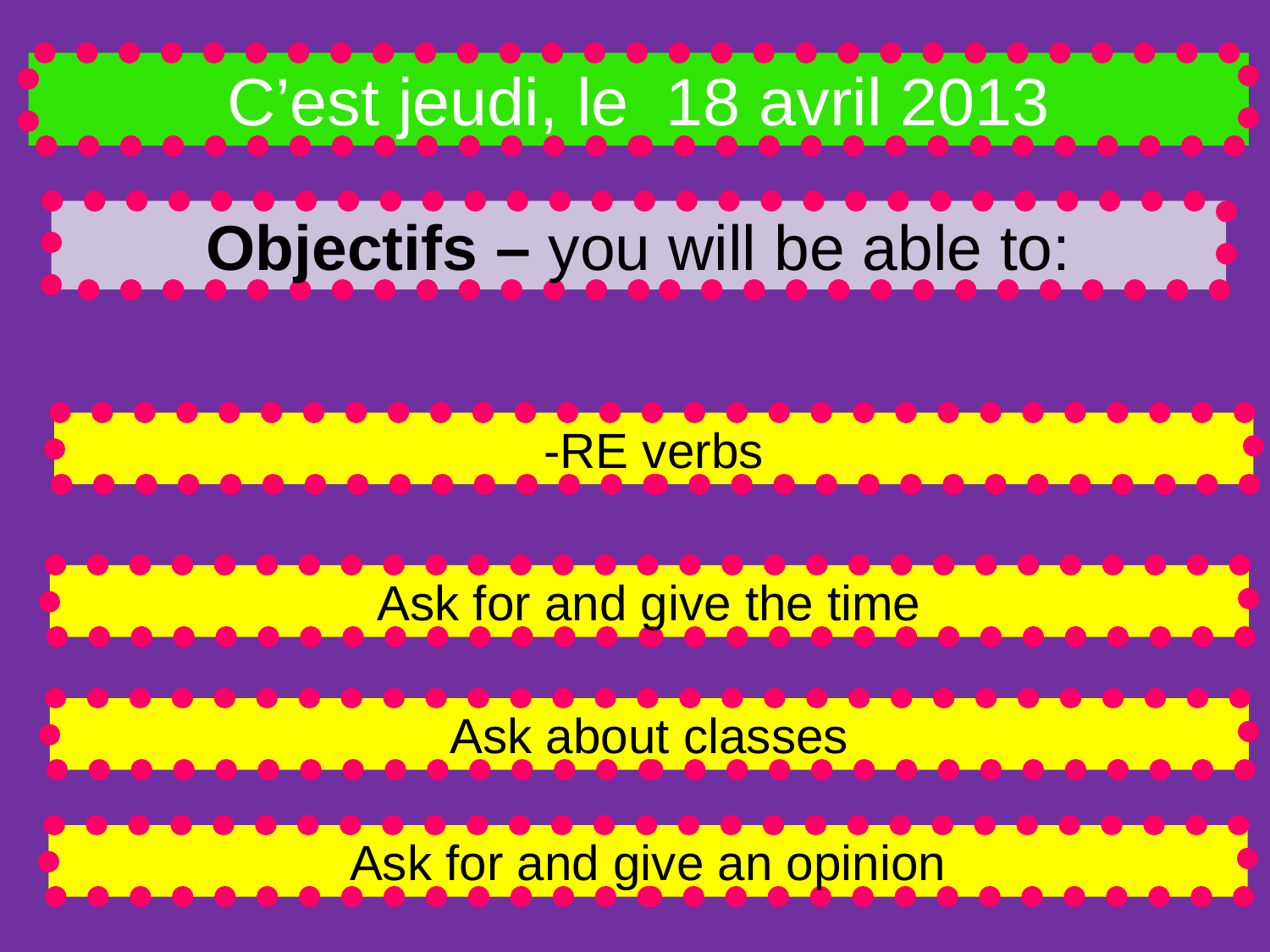

C’est jeudi, le  18 avril 2013
Objectifs – you will be able to:
-RE verbs
Ask for and give the time
Ask about classes
Ask for and give an opinion